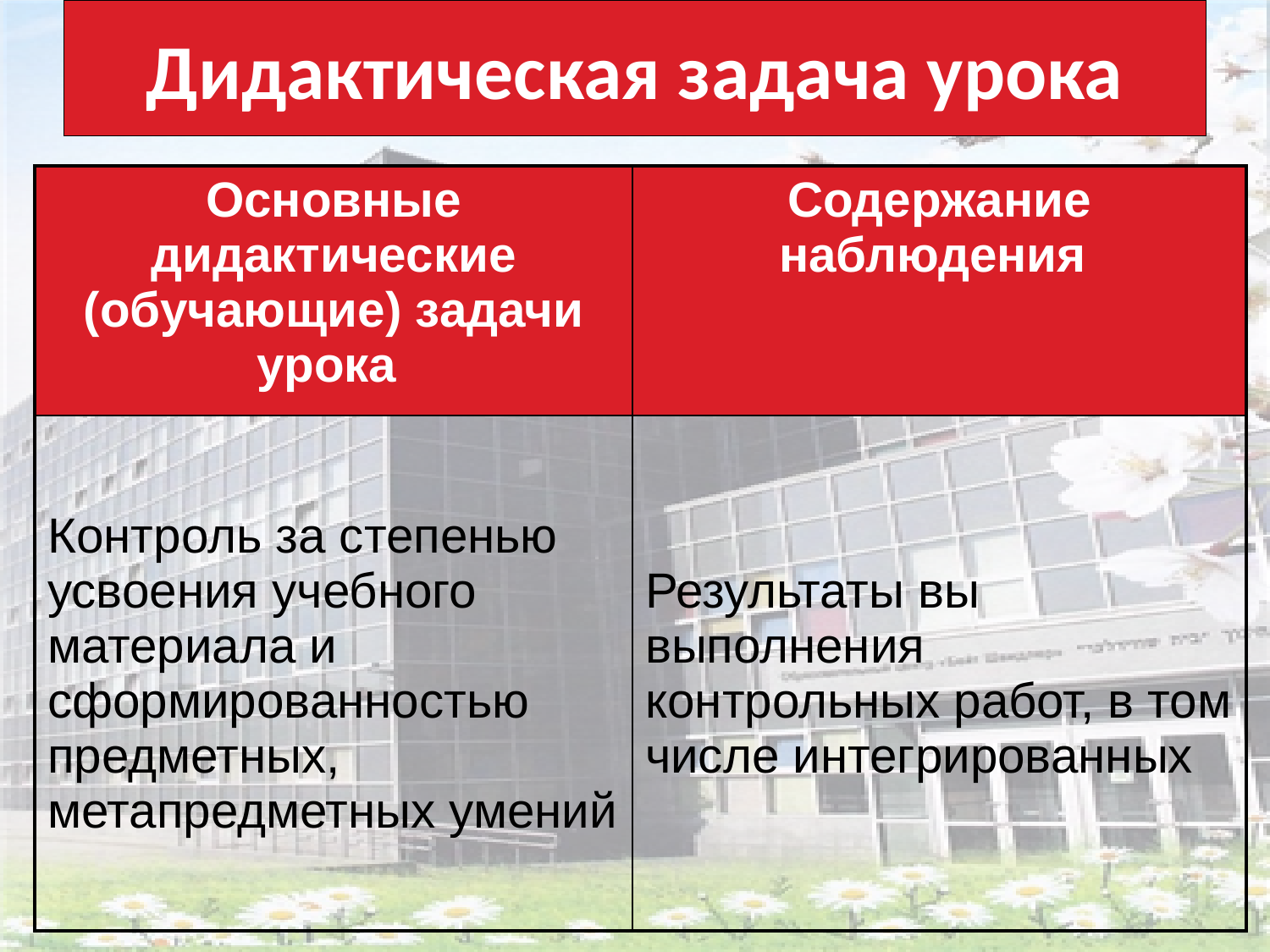

# Дидактическая задача урока
| Основные дидактические (обучающие) задачи урока | Содержание наблюдения |
| --- | --- |
| Контроль за степенью усвоения учебного материала и сформированностью предметных, метапредметных умений | Результаты вы выполнения контрольных работ, в том числе интегрированных |